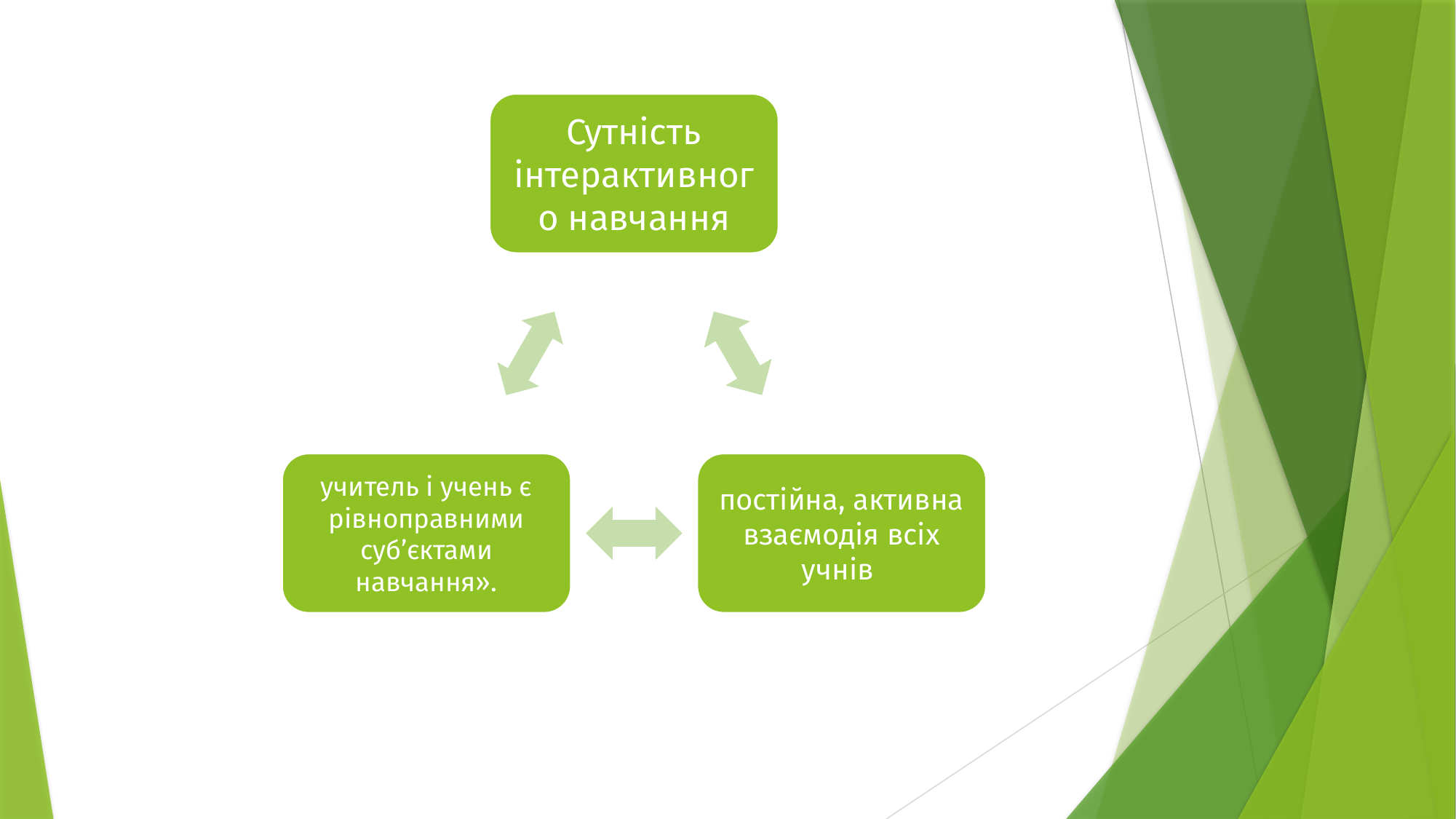

Сутність інтерактивного навчання
постійна, активна взаємодія всіх учнів
учитель і учень є рівноправними суб’єктами навчання».